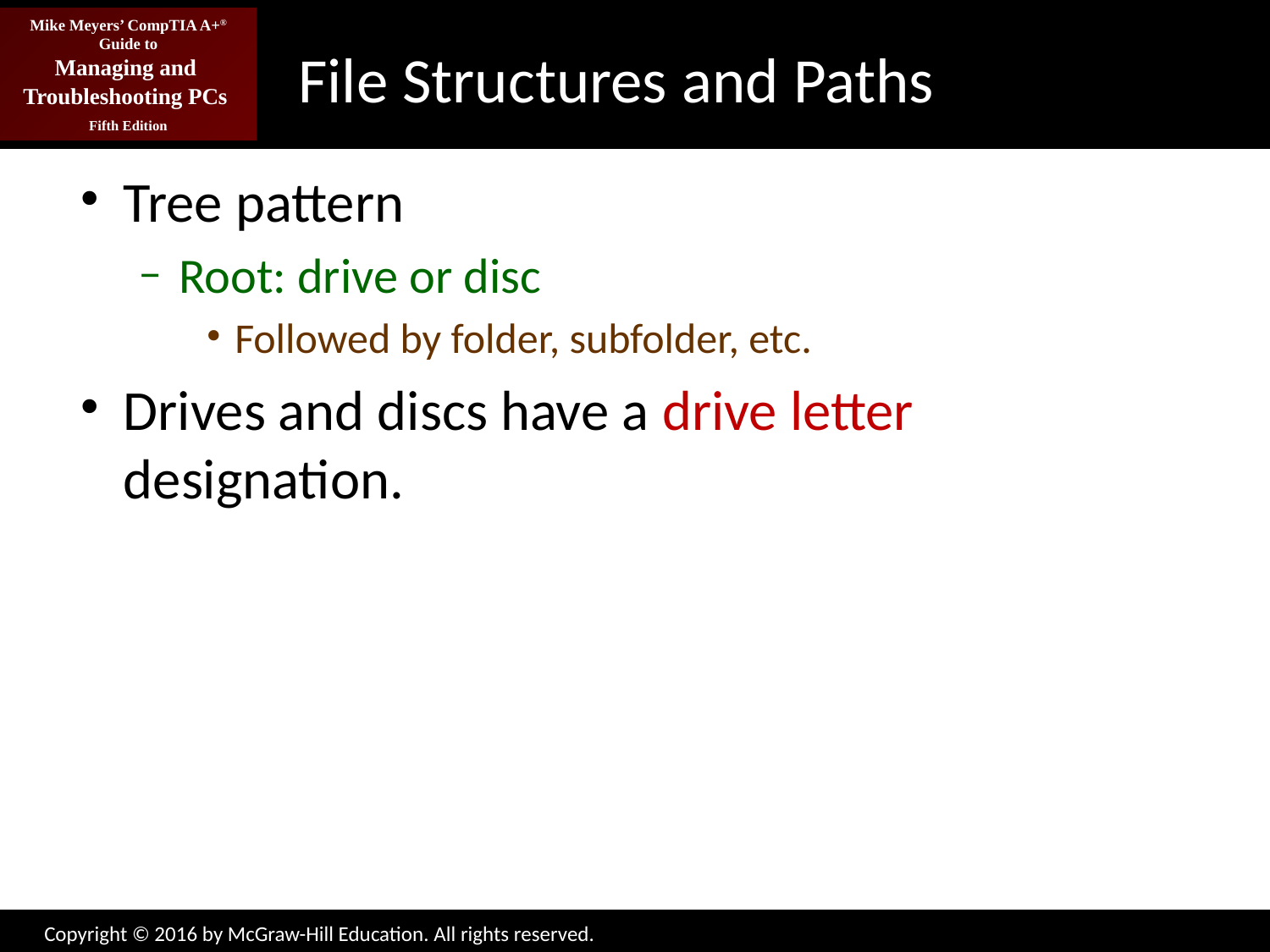

# File Structures and Paths
Tree pattern
Root: drive or disc
Followed by folder, subfolder, etc.
Drives and discs have a drive letter designation.